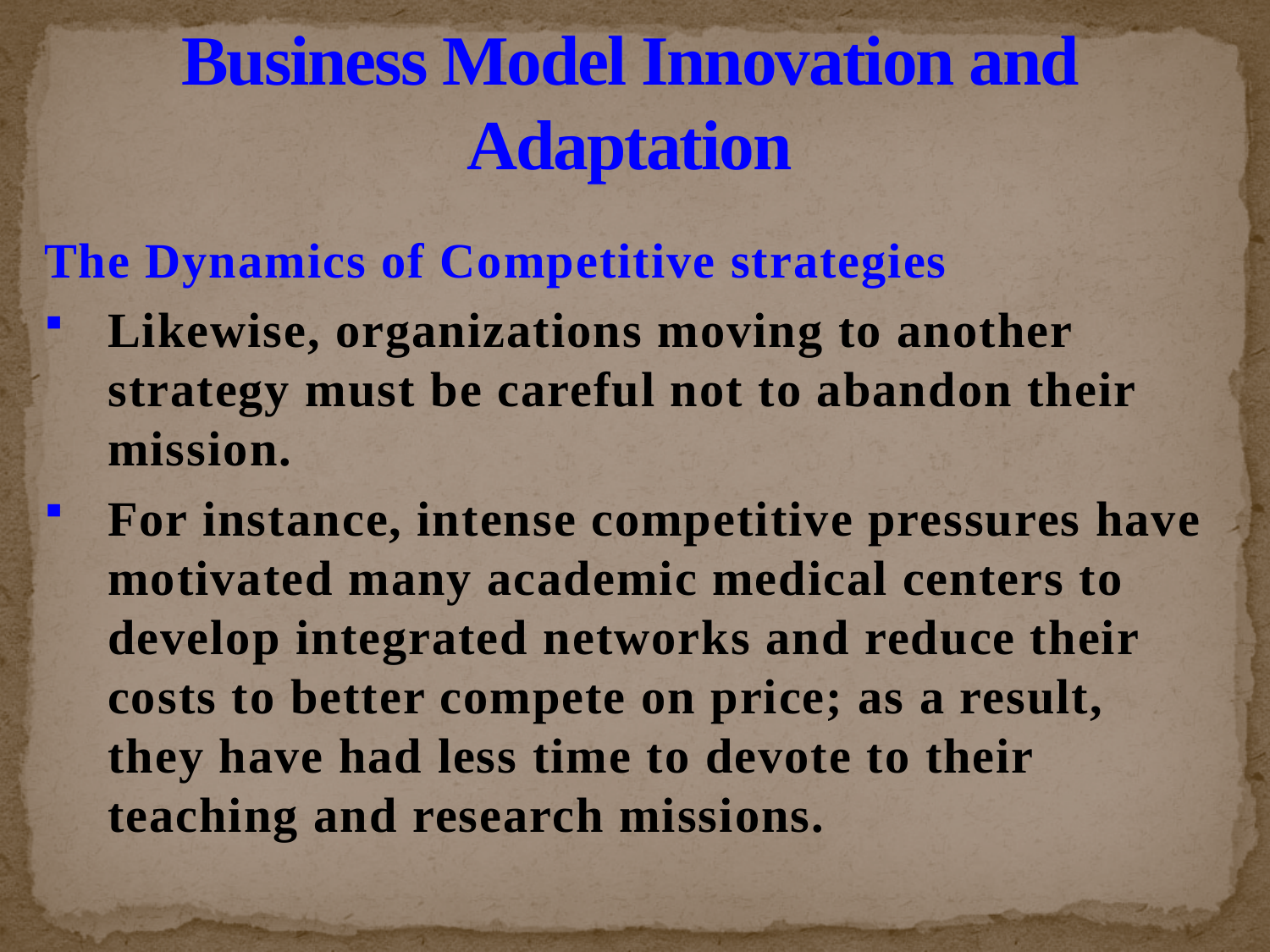

# Business Model Innovation and Adaptation
The Dynamics of Competitive strategies
Likewise, organizations moving to another strategy must be careful not to abandon their mission.
For instance, intense competitive pressures have motivated many academic medical centers to develop integrated networks and reduce their costs to better compete on price; as a result, they have had less time to devote to their teaching and research missions.